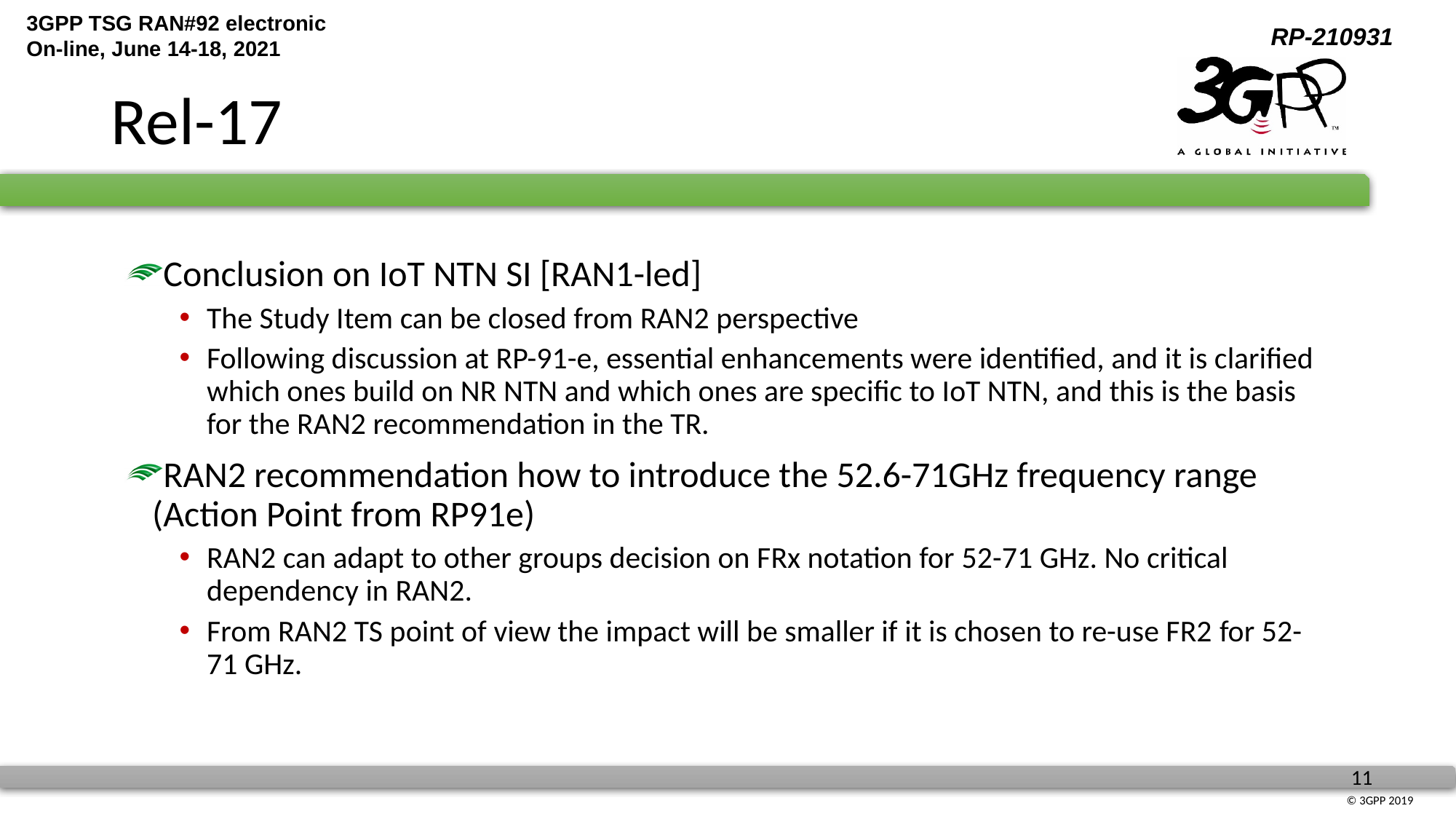

# Rel-17
Conclusion on IoT NTN SI [RAN1-led]
The Study Item can be closed from RAN2 perspective
Following discussion at RP-91-e, essential enhancements were identified, and it is clarified which ones build on NR NTN and which ones are specific to IoT NTN, and this is the basis for the RAN2 recommendation in the TR.
RAN2 recommendation how to introduce the 52.6-71GHz frequency range (Action Point from RP91e)
RAN2 can adapt to other groups decision on FRx notation for 52-71 GHz. No critical dependency in RAN2.
From RAN2 TS point of view the impact will be smaller if it is chosen to re-use FR2 for 52-71 GHz.